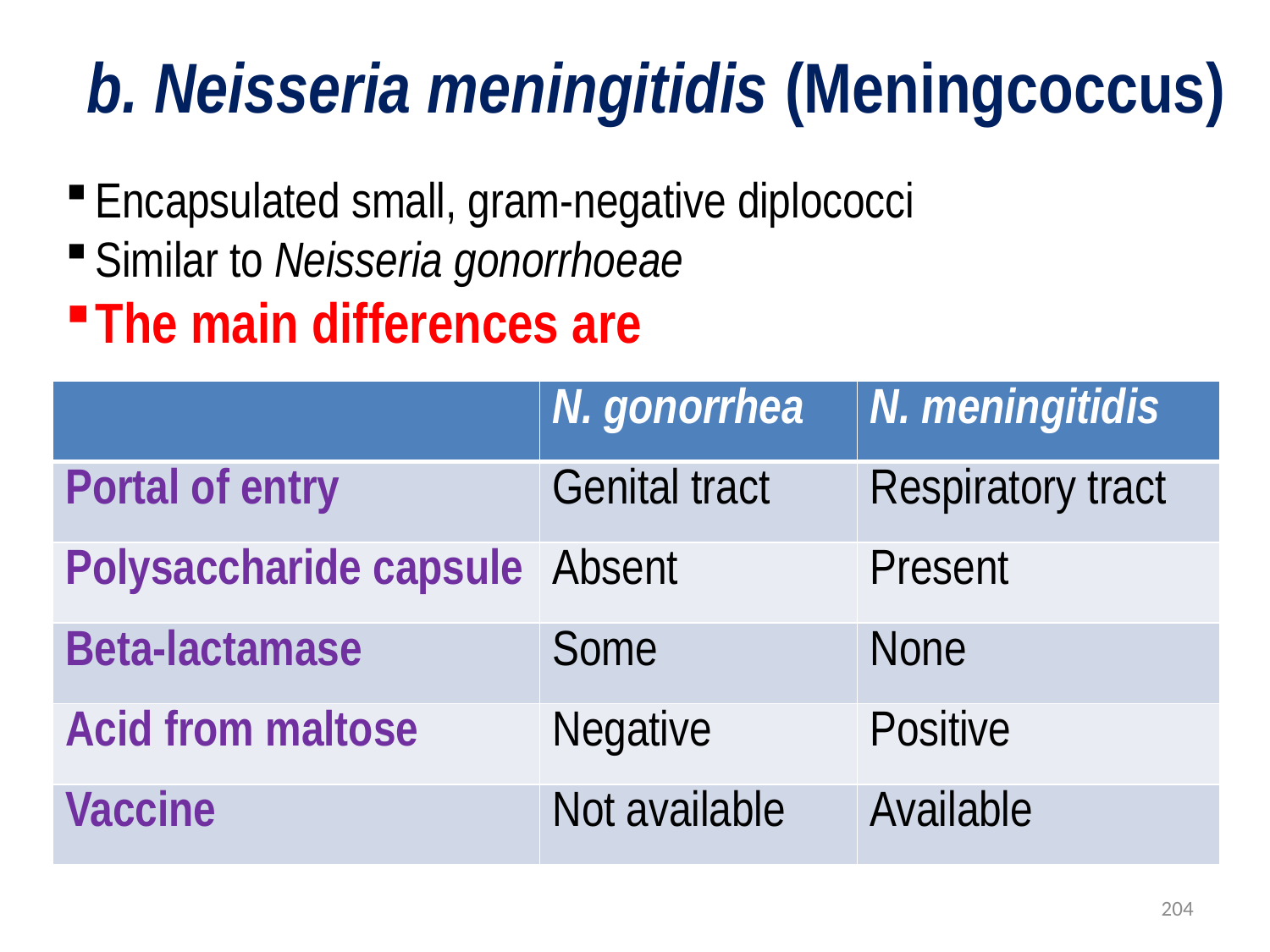

# b. Neisseria meningitidis (Meningcoccus)
Encapsulated small, gram-negative diplococci
Similar to Neisseria gonorrhoeae
The main differences are
|  | N. gonorrhea | N. meningitidis |
| --- | --- | --- |
| Portal of entry | Genital tract | Respiratory tract |
| Polysaccharide capsule | Absent | Present |
| Beta-lactamase | Some | None |
| Acid from maltose | Negative | Positive |
| Vaccine | Not available | Available |

204